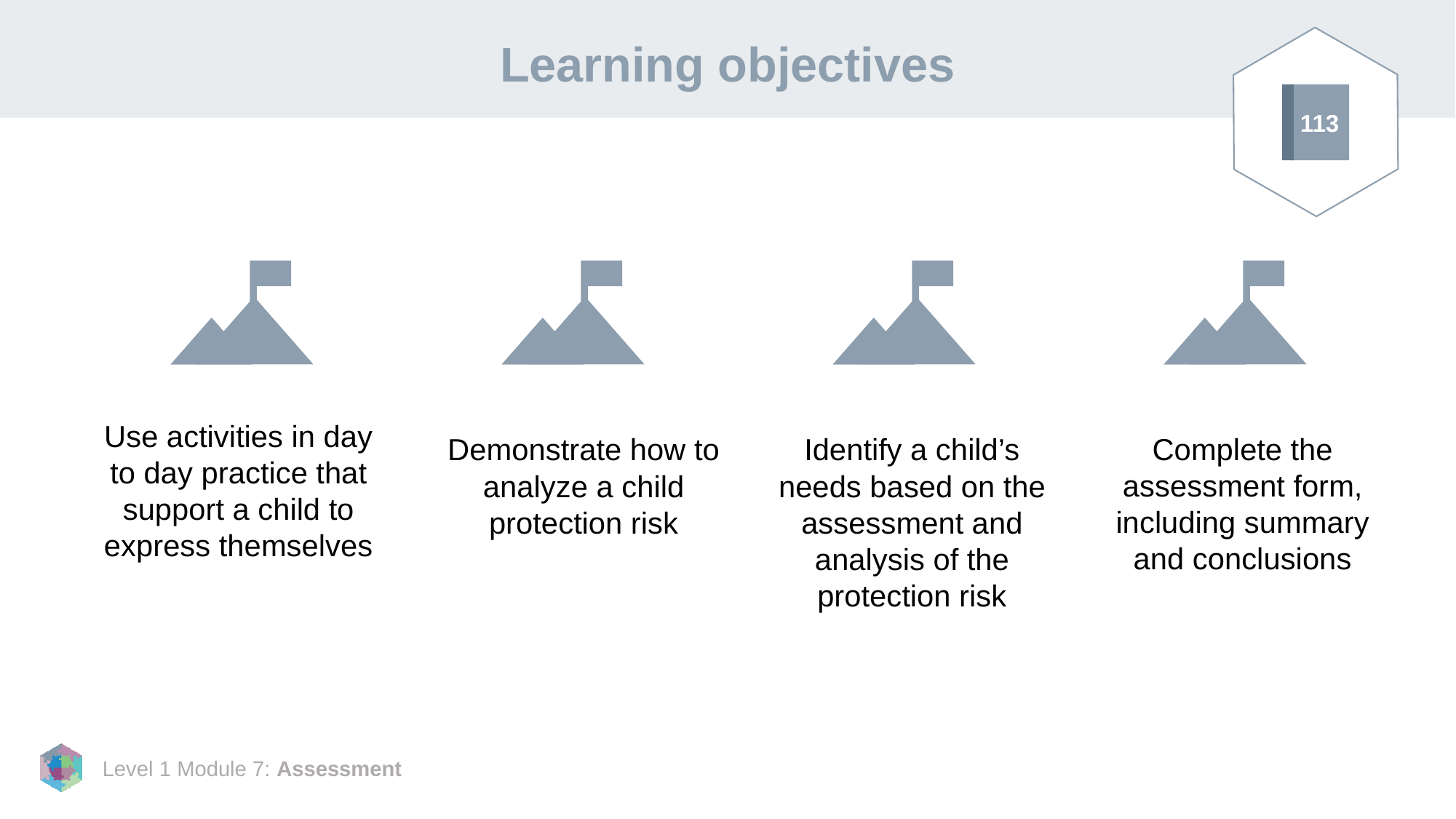

# Learning objectives

113

Use activities in day to day practice that support a child to express themselves
Complete the assessment form, including summary and conclusions
Identify a child’s needs based on the assessment and analysis of the protection risk
Demonstrate how to analyze a child protection risk